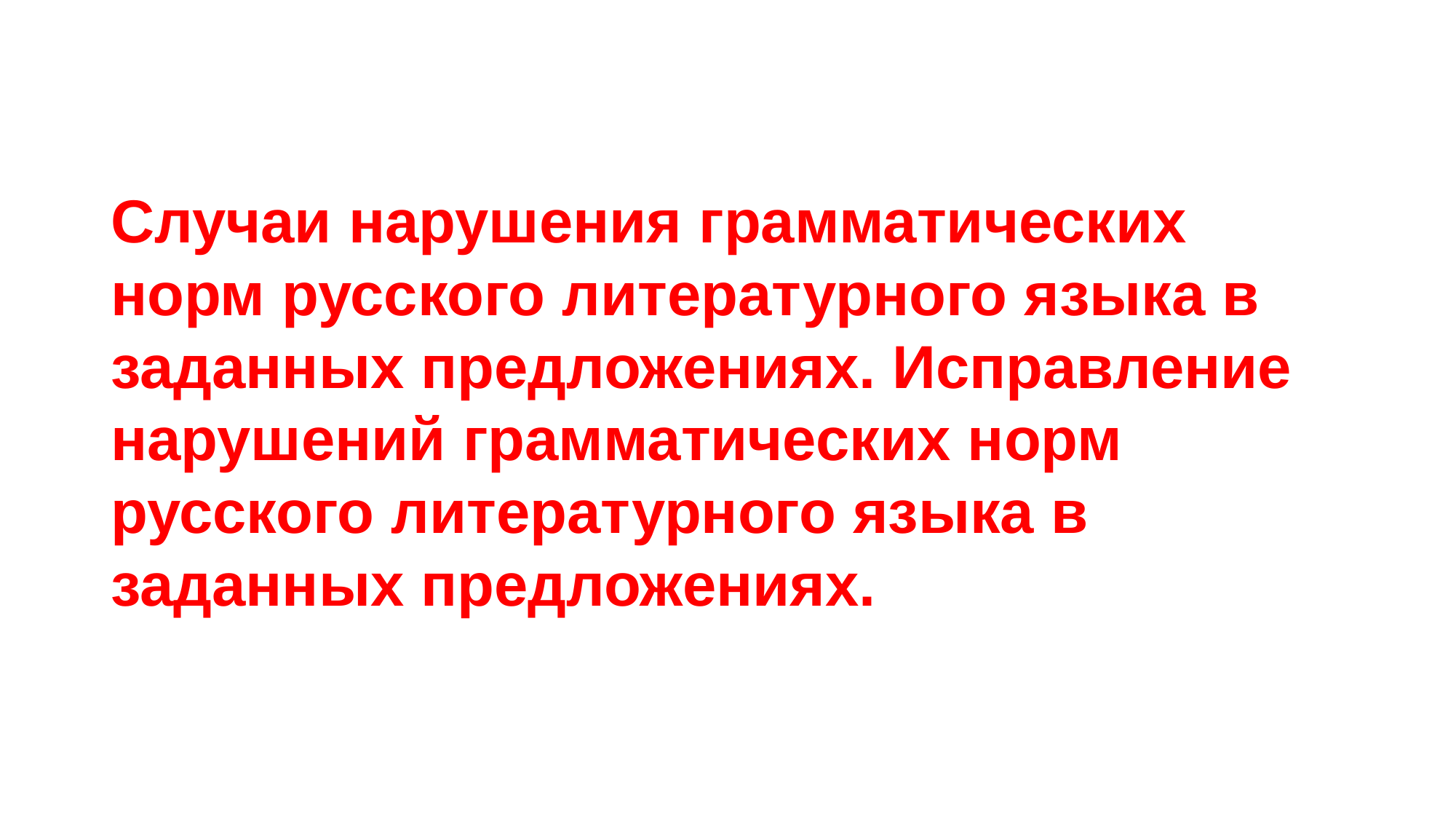

#
Случаи нарушения грамматических норм русского литературного языка в заданных предложениях. Исправление нарушений грамматических норм русского литературного языка в заданных предложениях.